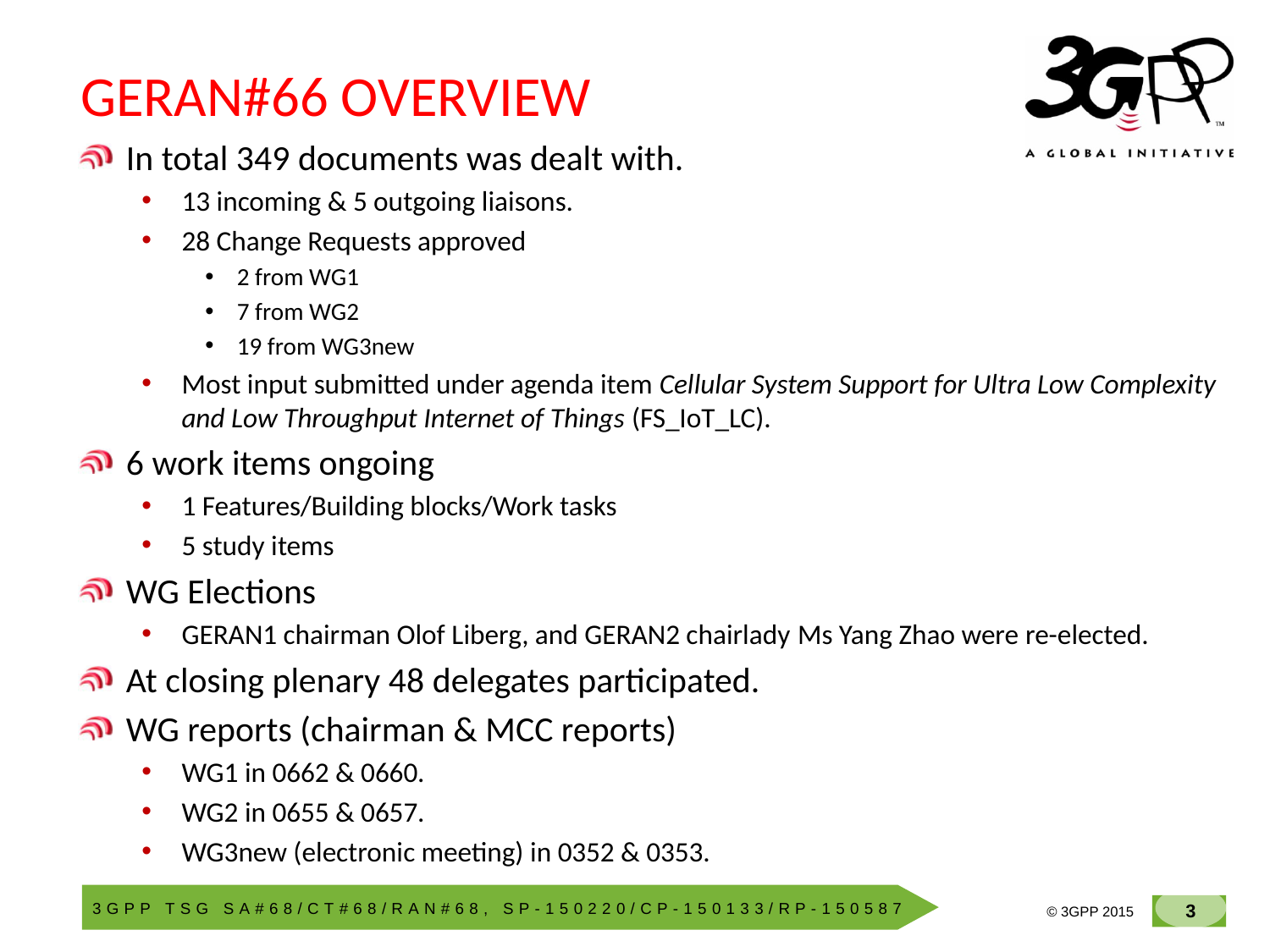

# GERAN#66 OVERVIEW
In total 349 documents was dealt with.
13 incoming & 5 outgoing liaisons.
28 Change Requests approved
2 from WG1
7 from WG2
19 from WG3new
Most input submitted under agenda item Cellular System Support for Ultra Low Complexity and Low Throughput Internet of Things (FS_IoT_LC).
6 work items ongoing
1 Features/Building blocks/Work tasks
5 study items
WG Elections
GERAN1 chairman Olof Liberg, and GERAN2 chairlady Ms Yang Zhao were re-elected.
At closing plenary 48 delegates participated.
WG reports (chairman & MCC reports)
WG1 in 0662 & 0660.
WG2 in 0655 & 0657.
WG3new (electronic meeting) in 0352 & 0353.